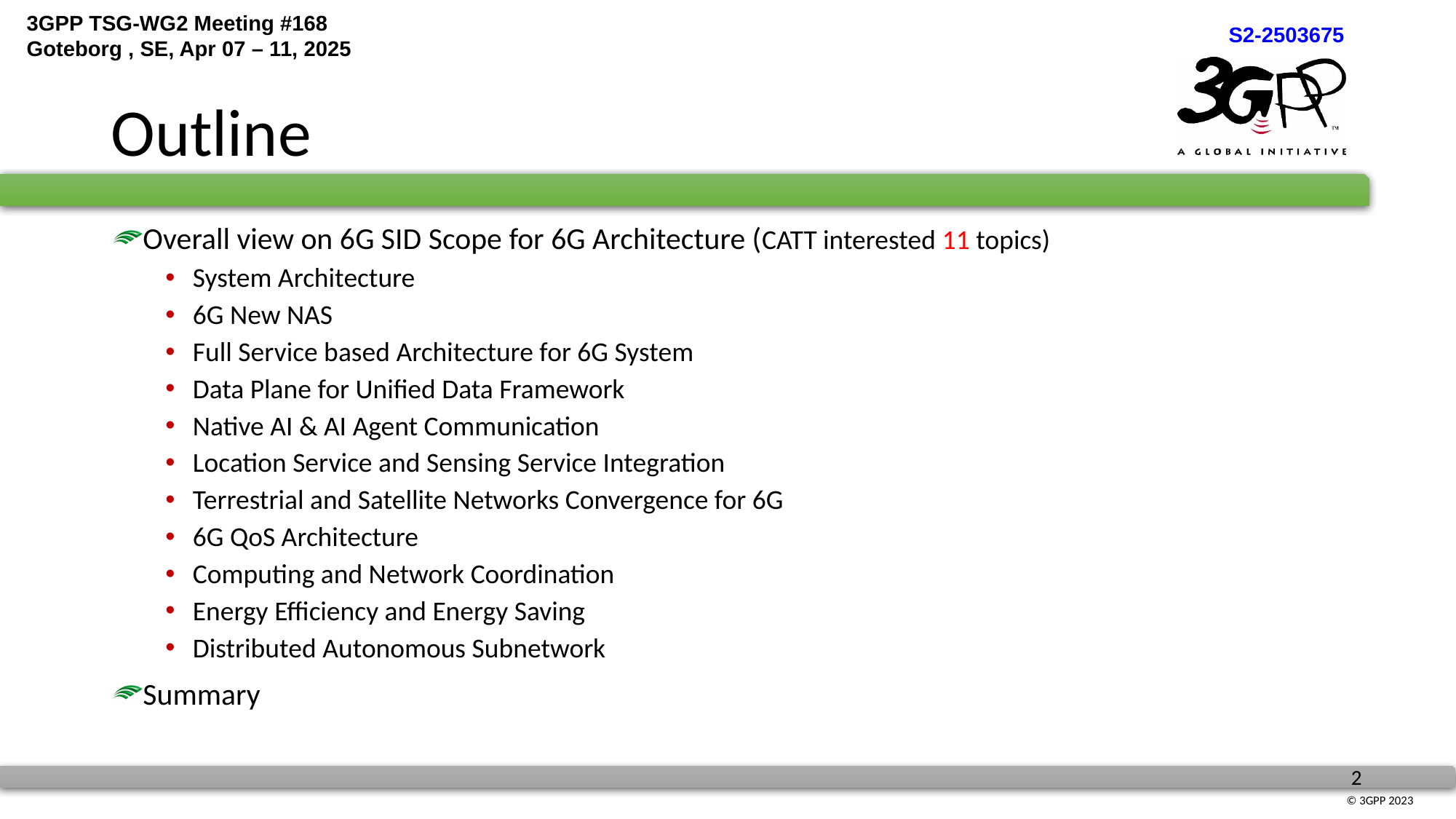

# Outline
Overall view on 6G SID Scope for 6G Architecture (CATT interested 11 topics)
System Architecture
6G New NAS
Full Service based Architecture for 6G System
Data Plane for Unified Data Framework
Native AI & AI Agent Communication
Location Service and Sensing Service Integration
Terrestrial and Satellite Networks Convergence for 6G
6G QoS Architecture
Computing and Network Coordination
Energy Efficiency and Energy Saving
Distributed Autonomous Subnetwork
Summary